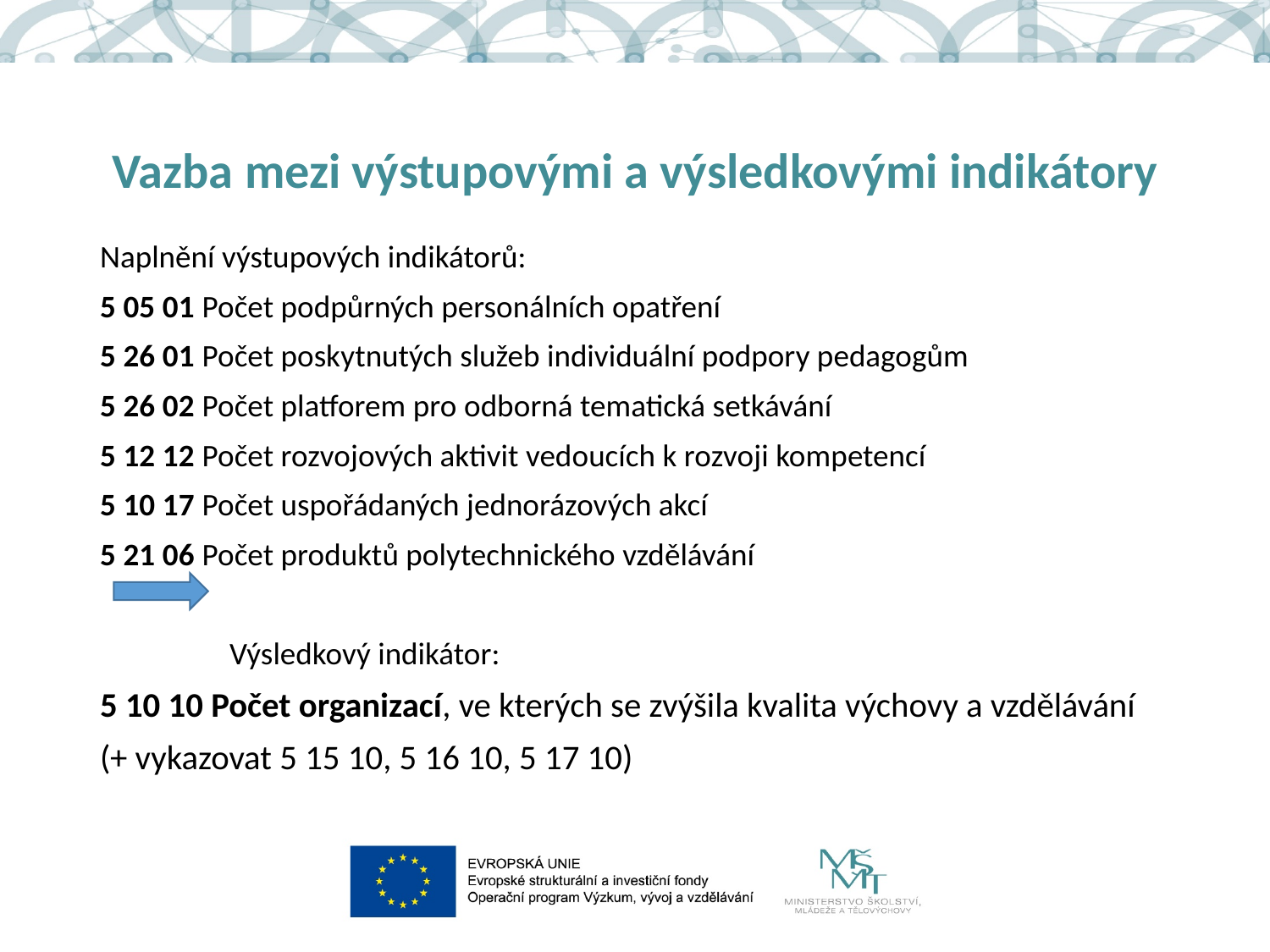

# Vazba mezi výstupovými a výsledkovými indikátory
Naplnění výstupových indikátorů:
5 05 01 Počet podpůrných personálních opatření
5 26 01 Počet poskytnutých služeb individuální podpory pedagogům
5 26 02 Počet platforem pro odborná tematická setkávání
5 12 12 Počet rozvojových aktivit vedoucích k rozvoji kompetencí
5 10 17 Počet uspořádaných jednorázových akcí
5 21 06 Počet produktů polytechnického vzdělávání

                  Výsledkový indikátor:
5 10 10 Počet organizací, ve kterých se zvýšila kvalita výchovy a vzdělávání
(+ vykazovat 5 15 10, 5 16 10, 5 17 10)